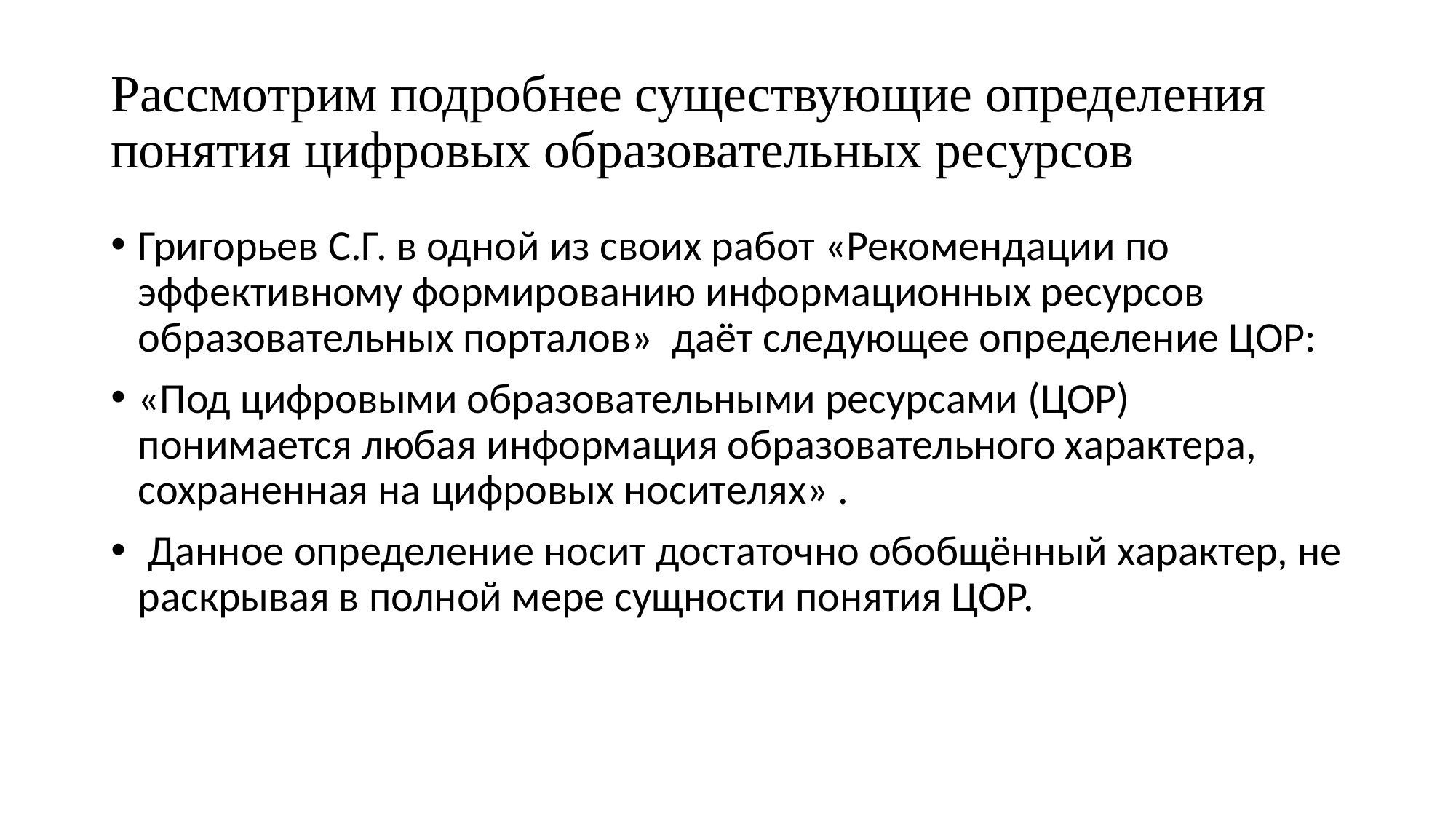

# Рассмотрим подробнее существующие определения понятия цифровых образовательных ресурсов
Григорьев С.Г. в одной из своих работ «Рекомендации по эффективному формированию информационных ресурсов образовательных порталов»  даёт следующее определение ЦОР:
«Под цифровыми образовательными ресурсами (ЦОР) понимается любая информация образовательного характера, сохраненная на цифровых носителях» .
 Данное определение носит достаточно обобщённый характер, не раскрывая в полной мере сущности понятия ЦОР.